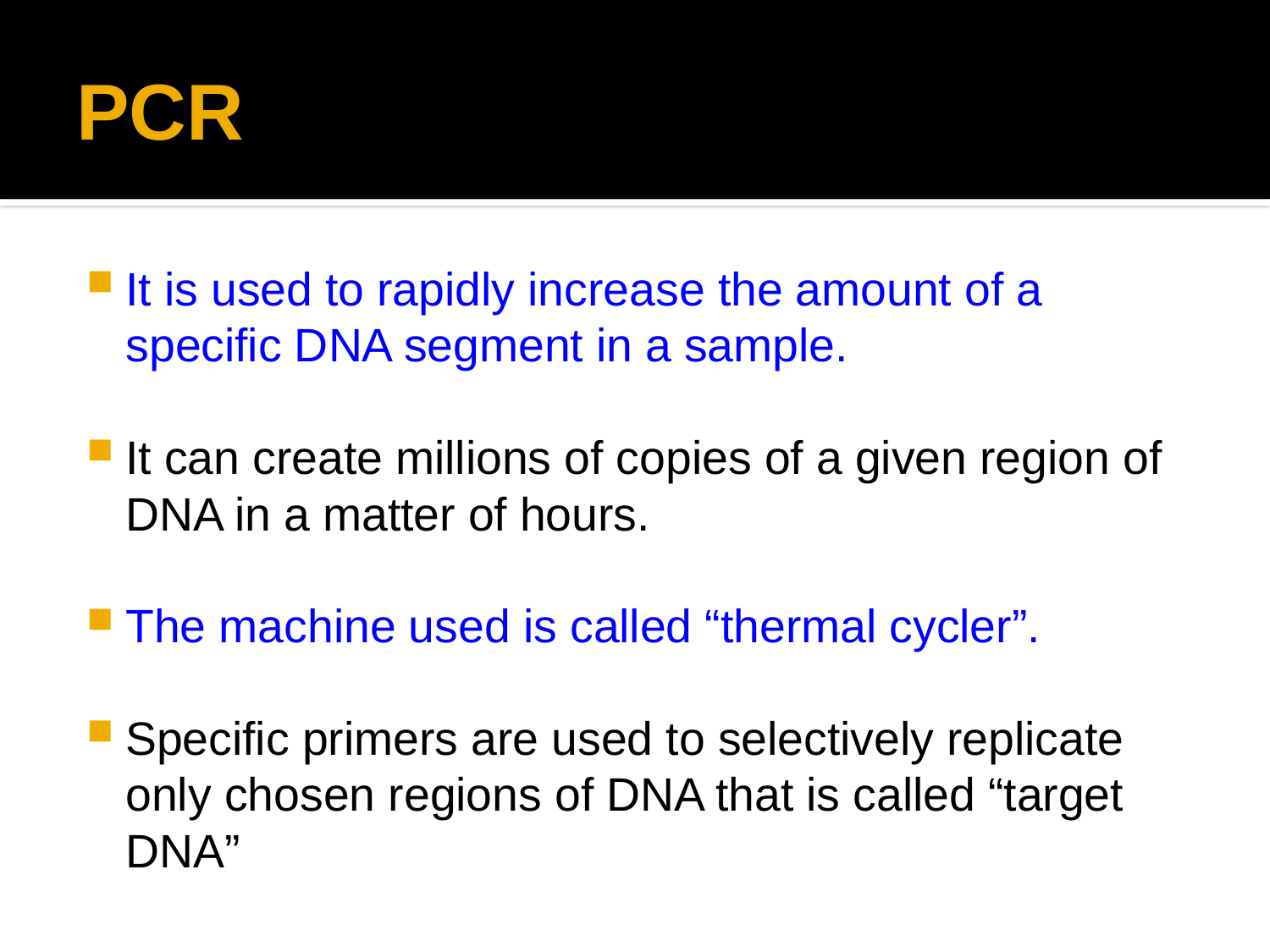

# PCR
It is used to rapidly increase the amount of a specific DNA segment in a sample.

It can create millions of copies of a given region of DNA in a matter of hours.

The machine used is called “thermal cycler”.

Specific primers are used to selectively replicate only chosen regions of DNA that is called “target DNA”